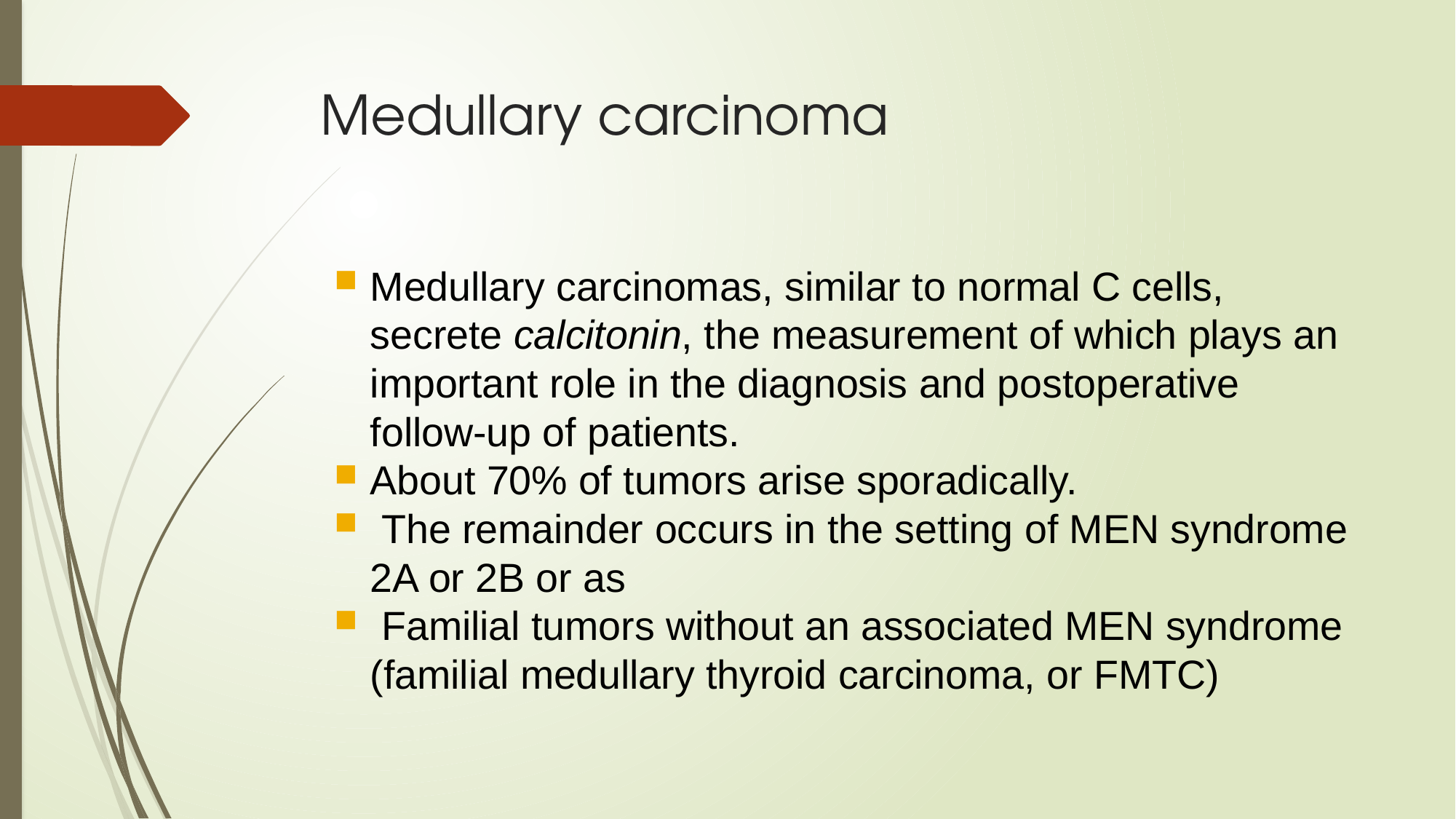

# Medullary carcinoma
Medullary carcinomas, similar to normal C cells, secrete calcitonin, the measurement of which plays an important role in the diagnosis and postoperative follow-up of patients.
About 70% of tumors arise sporadically.
 The remainder occurs in the setting of MEN syndrome 2A or 2B or as
 Familial tumors without an associated MEN syndrome (familial medullary thyroid carcinoma, or FMTC)